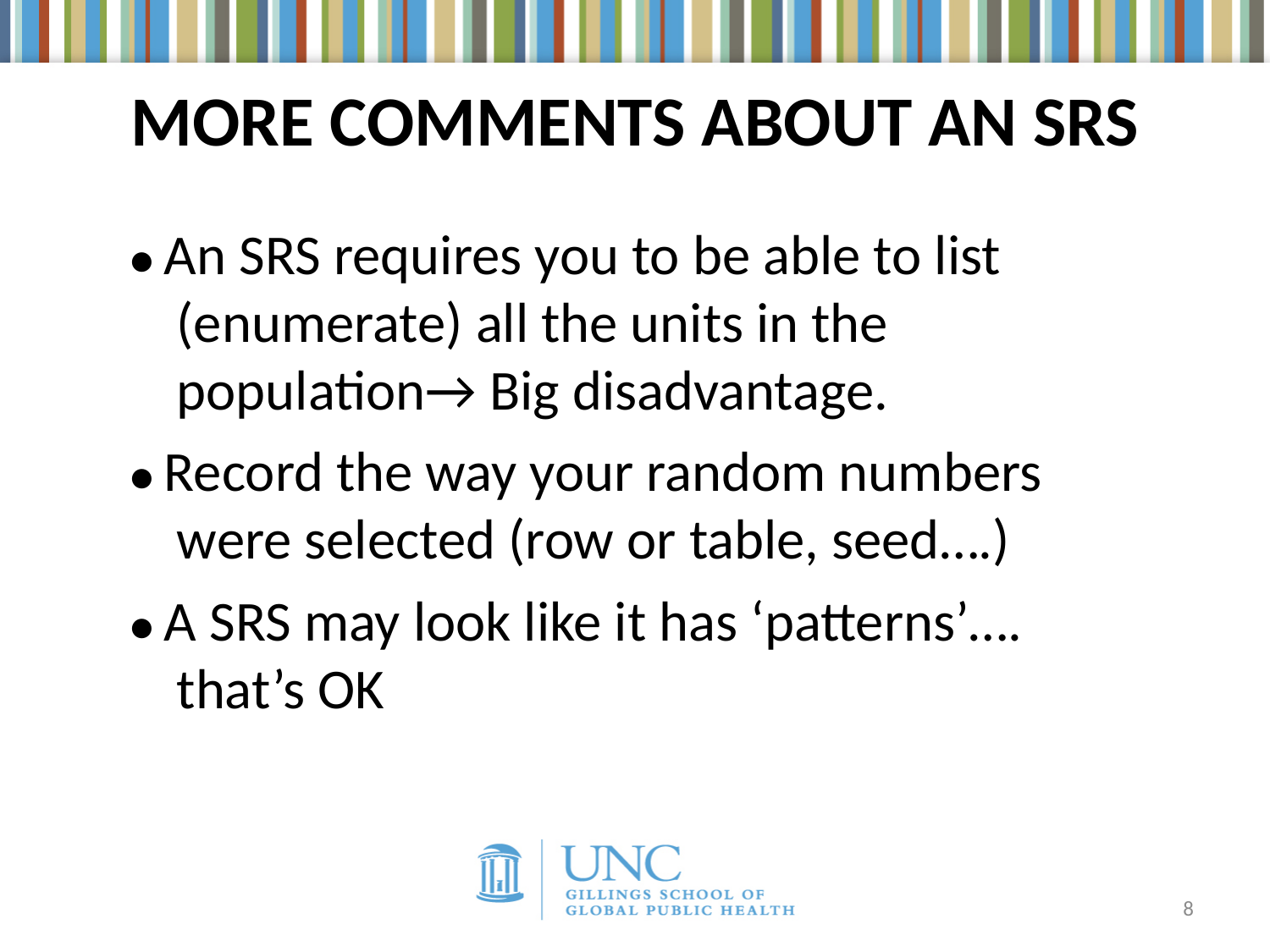

# MORE COMMENTS ABOUT AN SRS
● An SRS requires you to be able to list (enumerate) all the units in the population→ Big disadvantage.
● Record the way your random numbers were selected (row or table, seed….)
● A SRS may look like it has ‘patterns’…. that’s OK
8